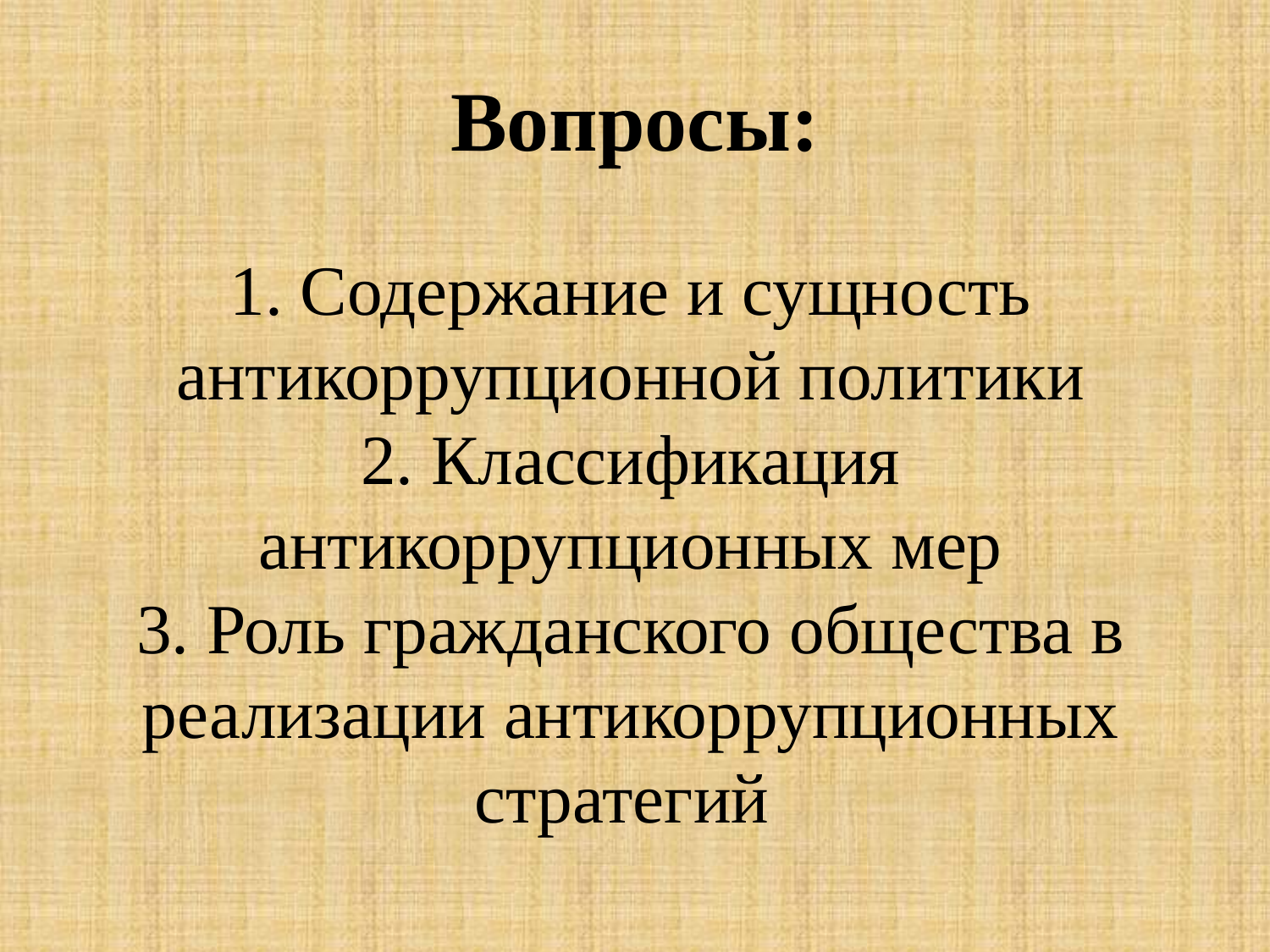

Вопросы:
1. Содержание и сущность антикоррупционной политики
2. Классификация антикоррупционных мер
3. Роль гражданского общества в реализации антикоррупционных стратегий